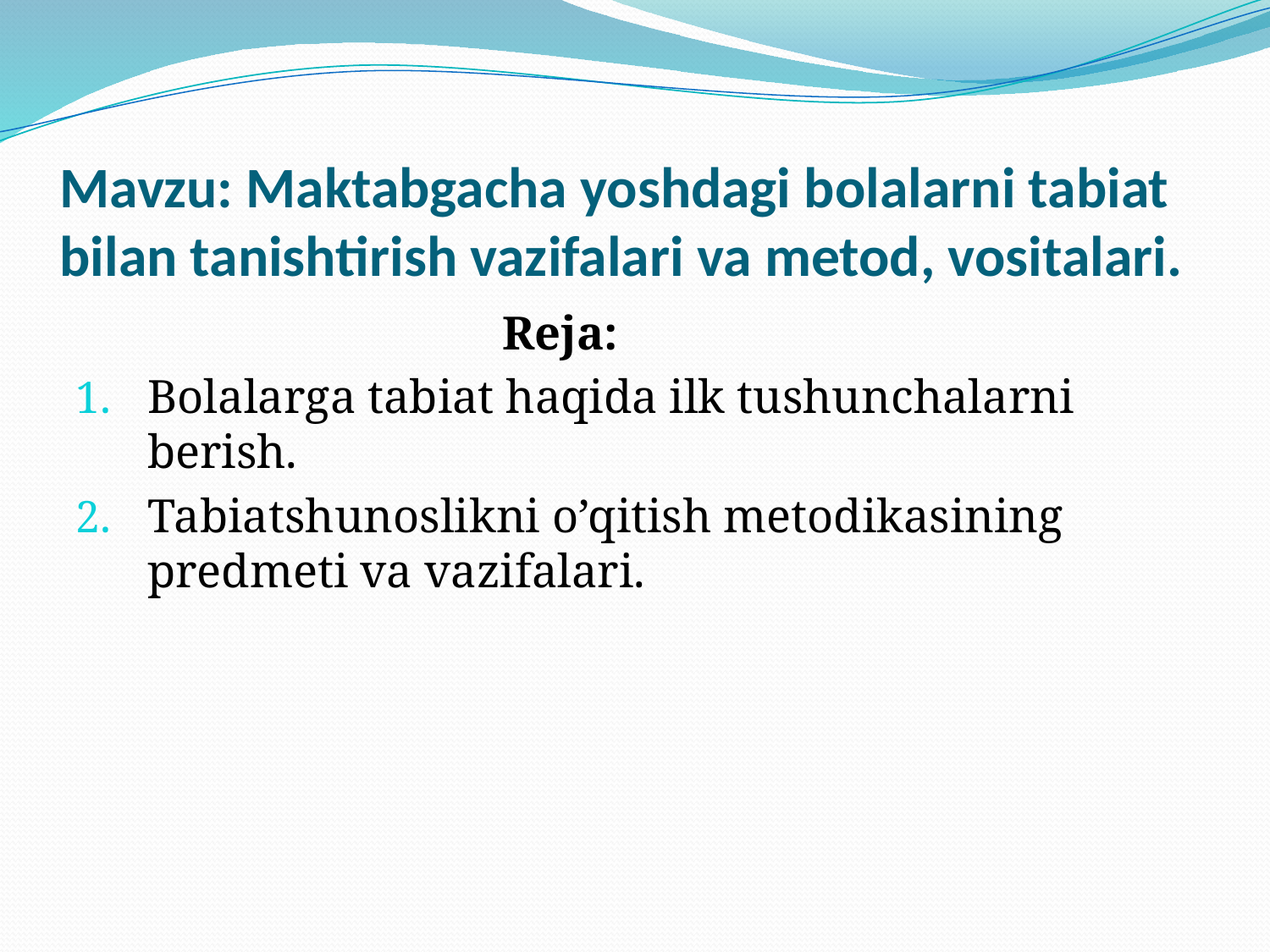

# Mavzu: Maktabgacha yoshdagi bolalarni tabiat bilan tanishtirish vazifalari va metod, vositalari.
                                    Reja:
Bolalarga tabiat haqida ilk tushunchalarni berish.
Tabiatshunoslikni o’qitish metodikasining predmeti va vazifalari.